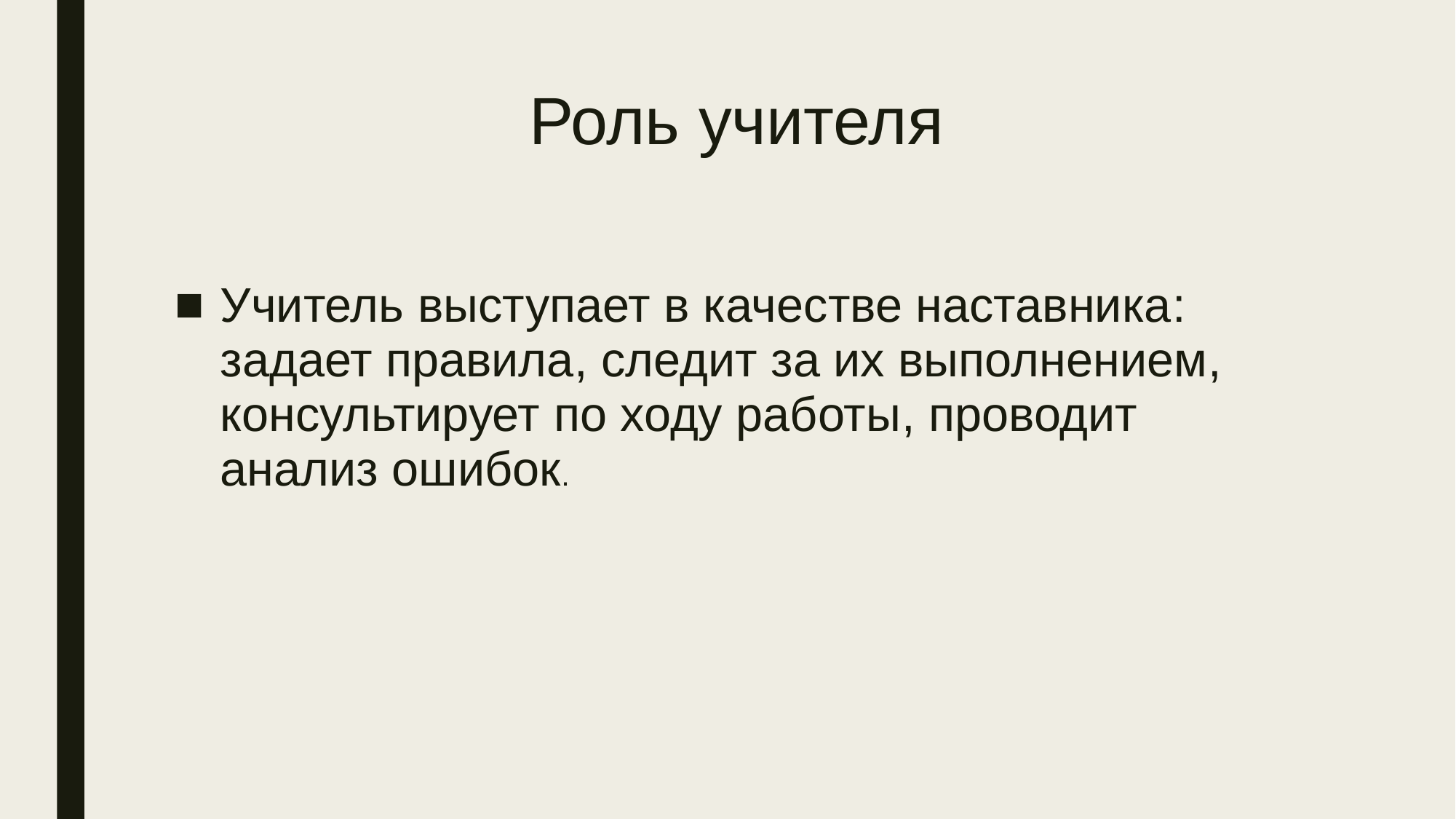

# Роль учителя
Учитель выступает в качестве наставника: задает правила, следит за их выполнением, консультирует по ходу работы, проводит анализ ошибок.